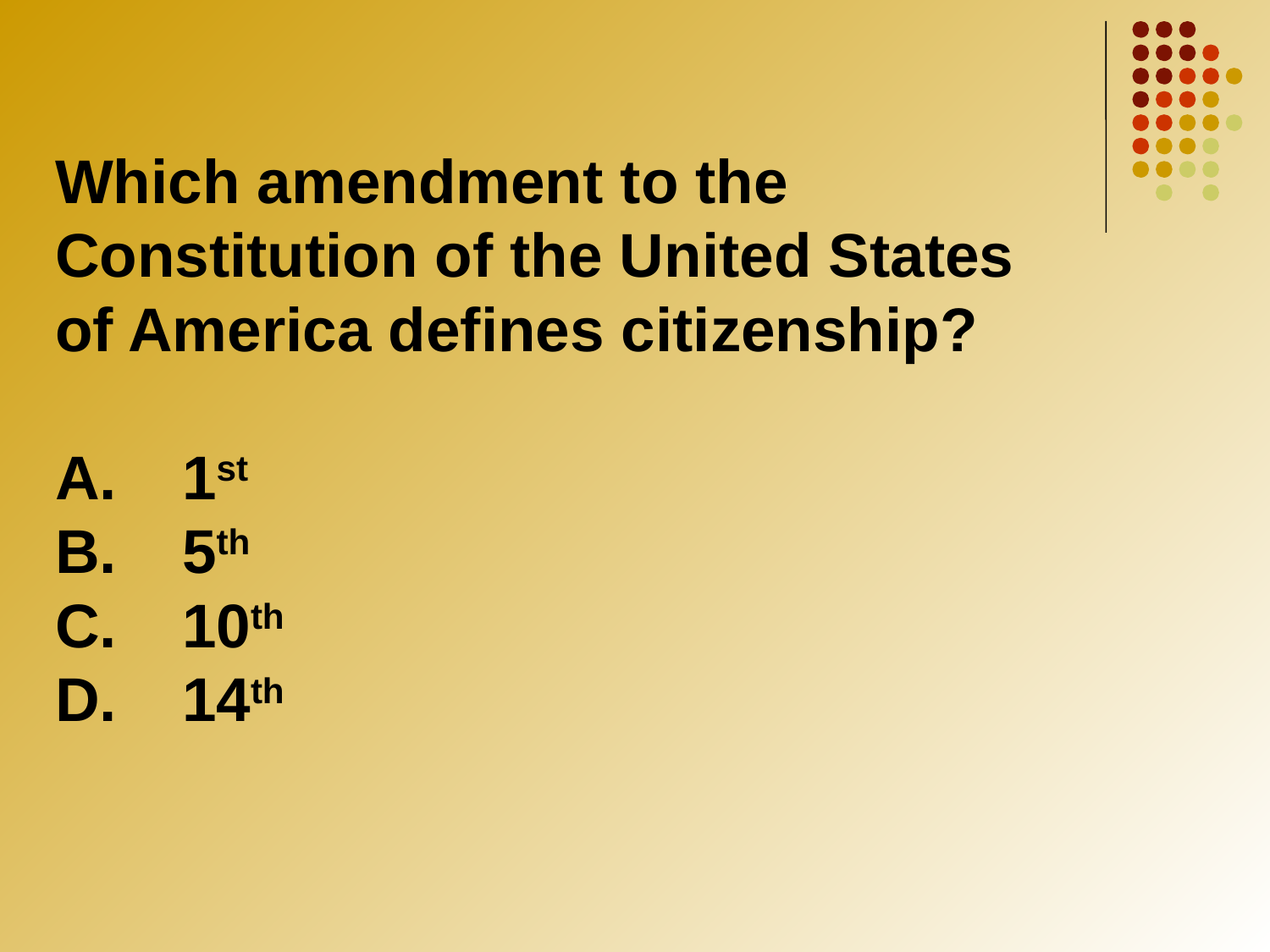

# Which amendment to the Constitution of the United States of America defines citizenship? A.	1st B.	5th C.	10th D.	14th